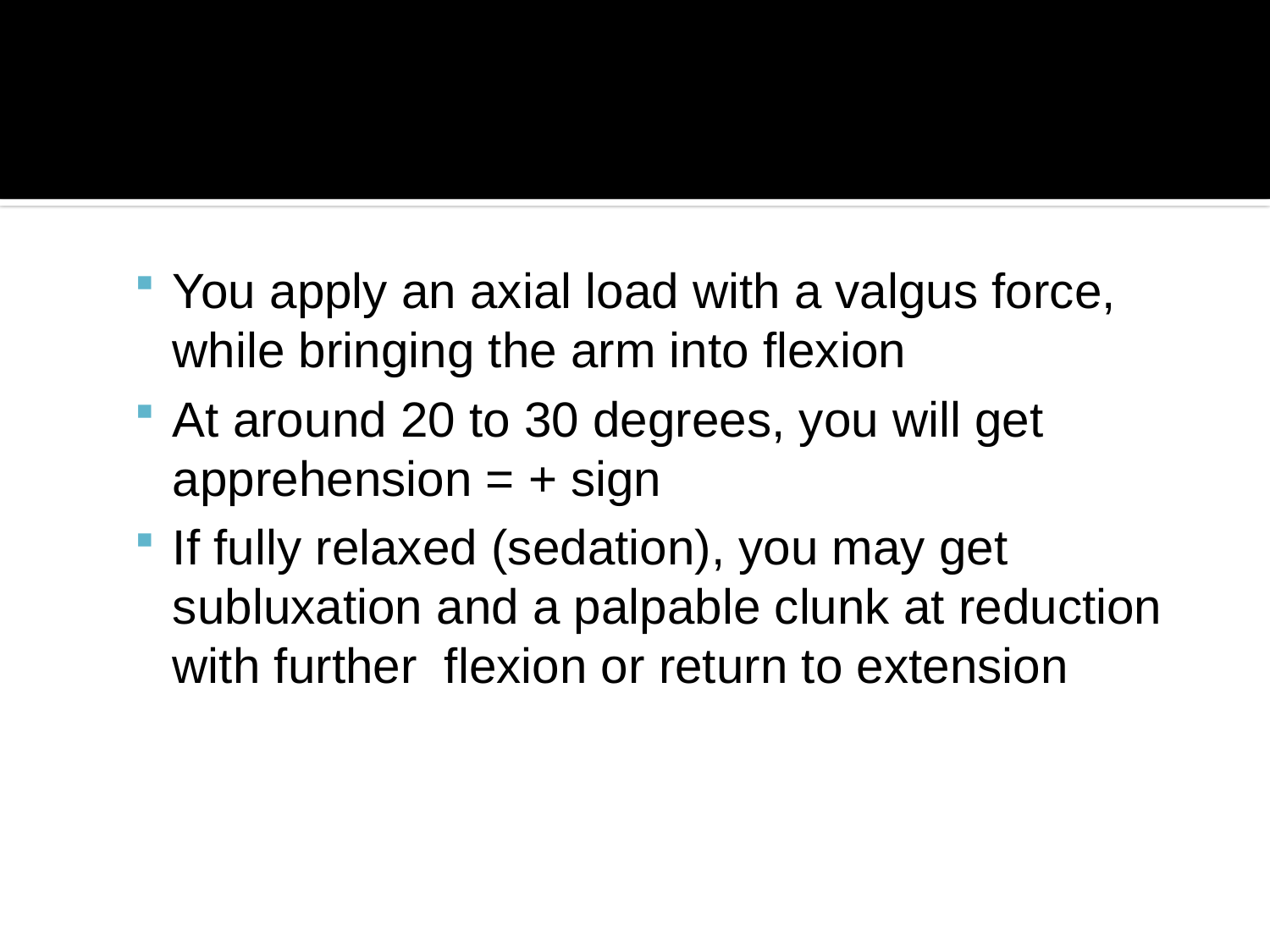

#
You apply an axial load with a valgus force, while bringing the arm into flexion
At around 20 to 30 degrees, you will get apprehension = + sign
If fully relaxed (sedation), you may get subluxation and a palpable clunk at reduction with further  flexion or return to extension